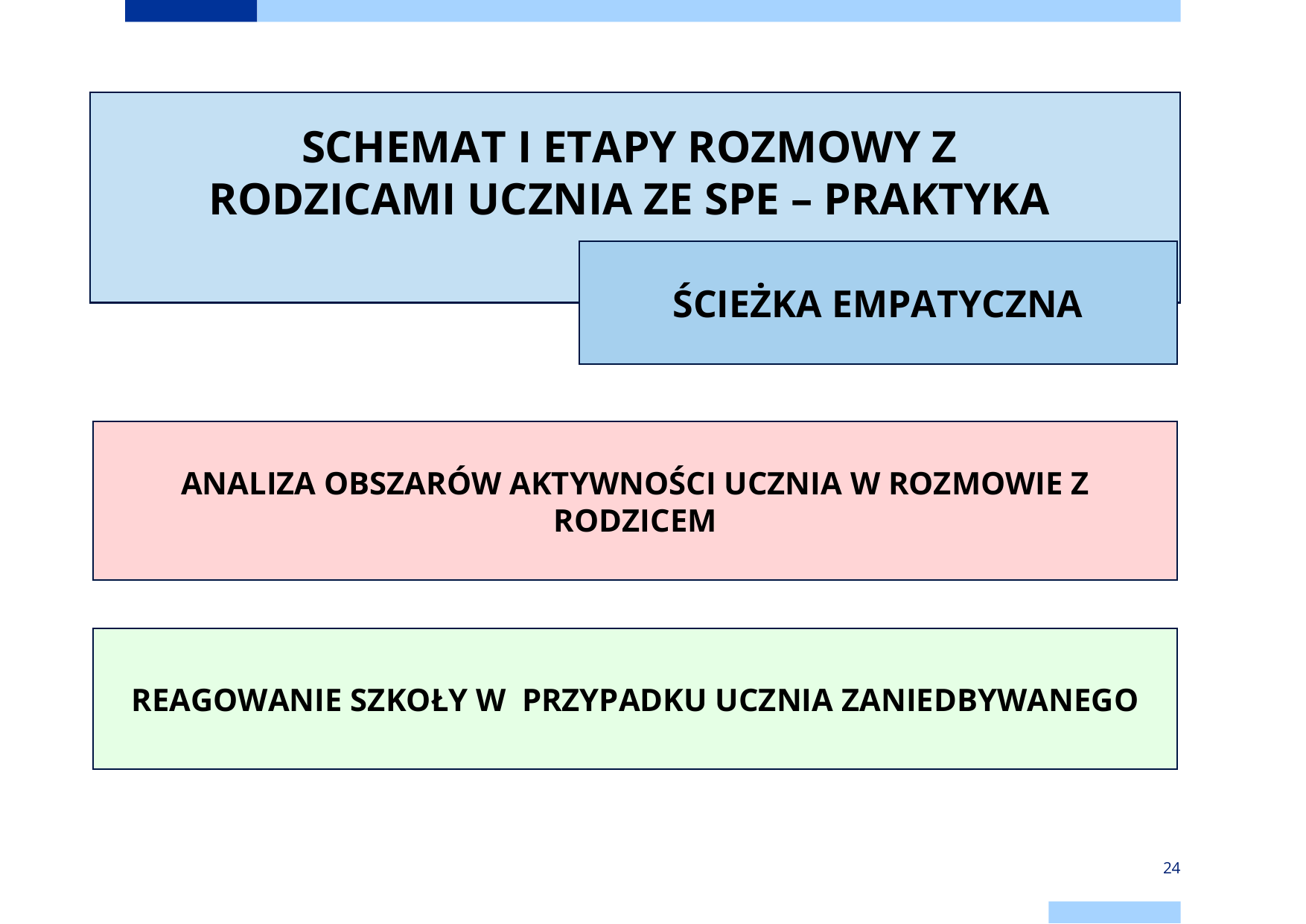

#
SCHEMAT I ETAPY ROZMOWY Z
RODZICAMI UCZNIA ZE SPE – PRAKTYKA
ŚCIEŻKA EMPATYCZNA
ANALIZA OBSZARÓW AKTYWNOŚCI UCZNIA W ROZMOWIE Z RODZICEM
REAGOWANIE SZKOŁY W  PRZYPADKU UCZNIA ZANIEDBYWANEGO
24